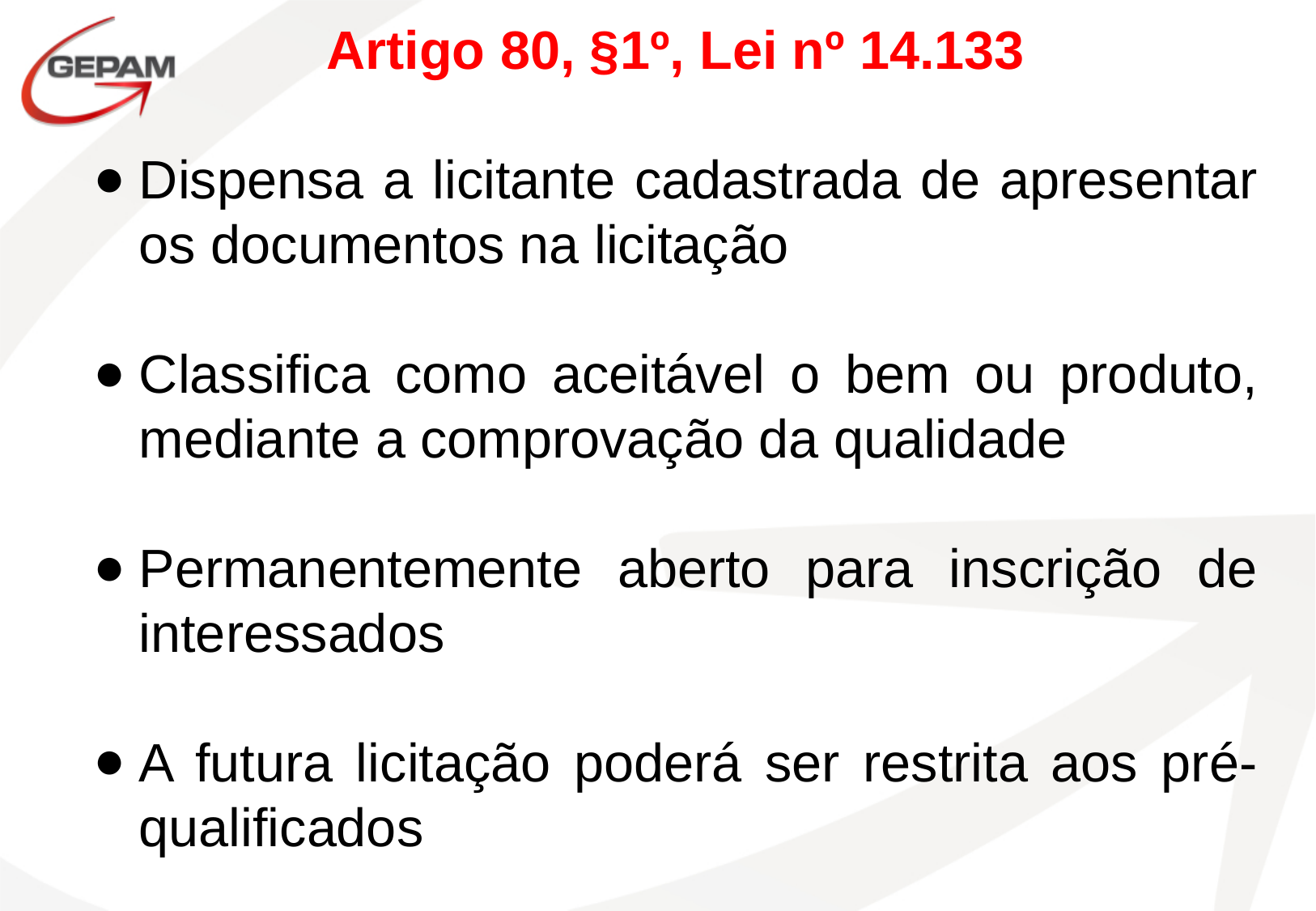

Artigo 80, §1º, Lei nº 14.133

Dispensa a licitante cadastrada de apresentar os documentos na licitação

Classifica como aceitável o bem ou produto, mediante a comprovação da qualidade

Permanentemente aberto para inscrição de interessados

A futura licitação poderá ser restrita aos pré-qualificados